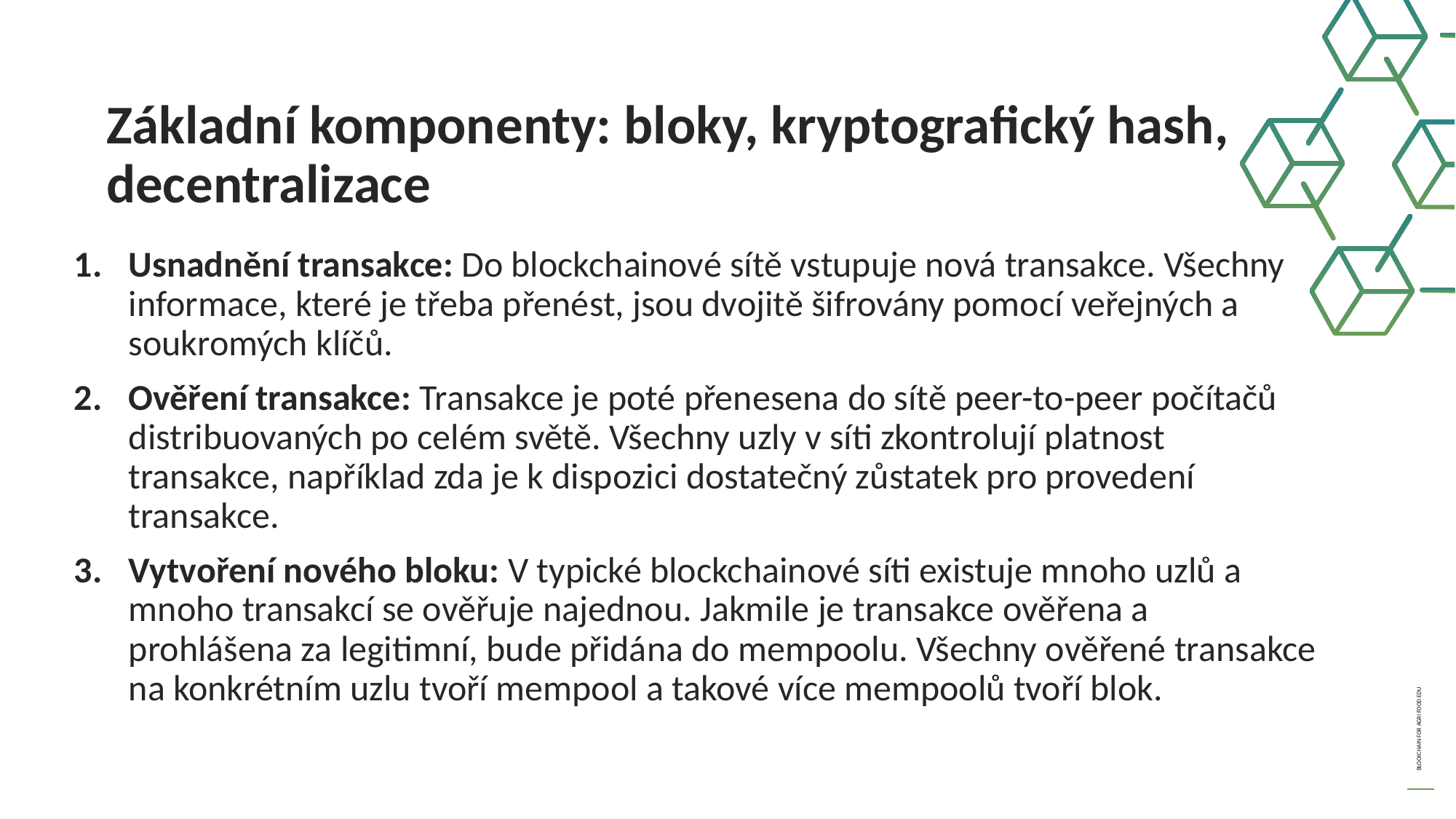

Základní komponenty: bloky, kryptografický hash, decentralizace
Usnadnění transakce: Do blockchainové sítě vstupuje nová transakce. Všechny informace, které je třeba přenést, jsou dvojitě šifrovány pomocí veřejných a soukromých klíčů.
Ověření transakce: Transakce je poté přenesena do sítě peer-to-peer počítačů distribuovaných po celém světě. Všechny uzly v síti zkontrolují platnost transakce, například zda je k dispozici dostatečný zůstatek pro provedení transakce.
Vytvoření nového bloku: V typické blockchainové síti existuje mnoho uzlů a mnoho transakcí se ověřuje najednou. Jakmile je transakce ověřena a prohlášena za legitimní, bude přidána do mempoolu. Všechny ověřené transakce na konkrétním uzlu tvoří mempool a takové více mempoolů tvoří blok.